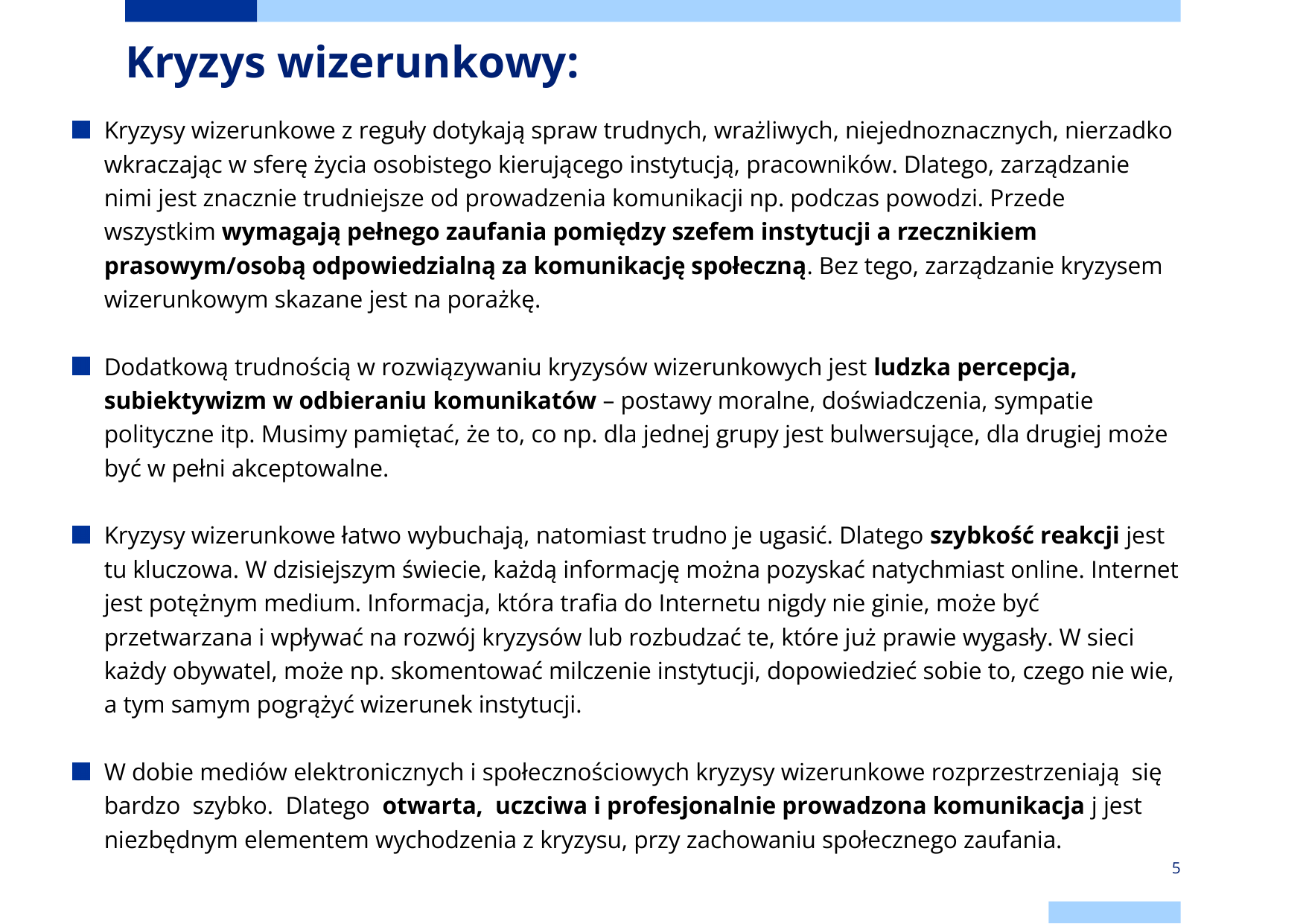

# Kryzys wizerunkowy:
Kryzysy wizerunkowe z reguły dotykają spraw trudnych, wrażliwych, niejednoznacznych, nierzadko wkraczając w sferę życia osobistego kierującego instytucją, pracowników. Dlatego, zarządzanie nimi jest znacznie trudniejsze od prowadzenia komunikacji np. podczas powodzi. Przede wszystkim wymagają pełnego zaufania pomiędzy szefem instytucji a rzecznikiem prasowym/osobą odpowiedzialną za komunikację społeczną. Bez tego, zarządzanie kryzysem wizerunkowym skazane jest na porażkę.

Dodatkową trudnością w rozwiązywaniu kryzysów wizerunkowych jest ludzka percepcja, subiektywizm w odbieraniu komunikatów – postawy moralne, doświadczenia, sympatie polityczne itp. Musimy pamiętać, że to, co np. dla jednej grupy jest bulwersujące, dla drugiej może być w pełni akceptowalne.

Kryzysy wizerunkowe łatwo wybuchają, natomiast trudno je ugasić. Dlatego szybkość reakcji jest tu kluczowa. W dzisiejszym świecie, każdą informację można pozyskać natychmiast online. Internet jest potężnym medium. Informacja, która trafia do Internetu nigdy nie ginie, może być przetwarzana i wpływać na rozwój kryzysów lub rozbudzać te, które już prawie wygasły. W sieci każdy obywatel, może np. skomentować milczenie instytucji, dopowiedzieć sobie to, czego nie wie, a tym samym pogrążyć wizerunek instytucji.

W dobie mediów elektronicznych i społecznościowych kryzysy wizerunkowe rozprzestrzeniają  się  bardzo  szybko.  Dlatego  otwarta,  uczciwa i profesjonalnie prowadzona komunikacja j jest niezbędnym elementem wychodzenia z kryzysu, przy zachowaniu społecznego zaufania.
5